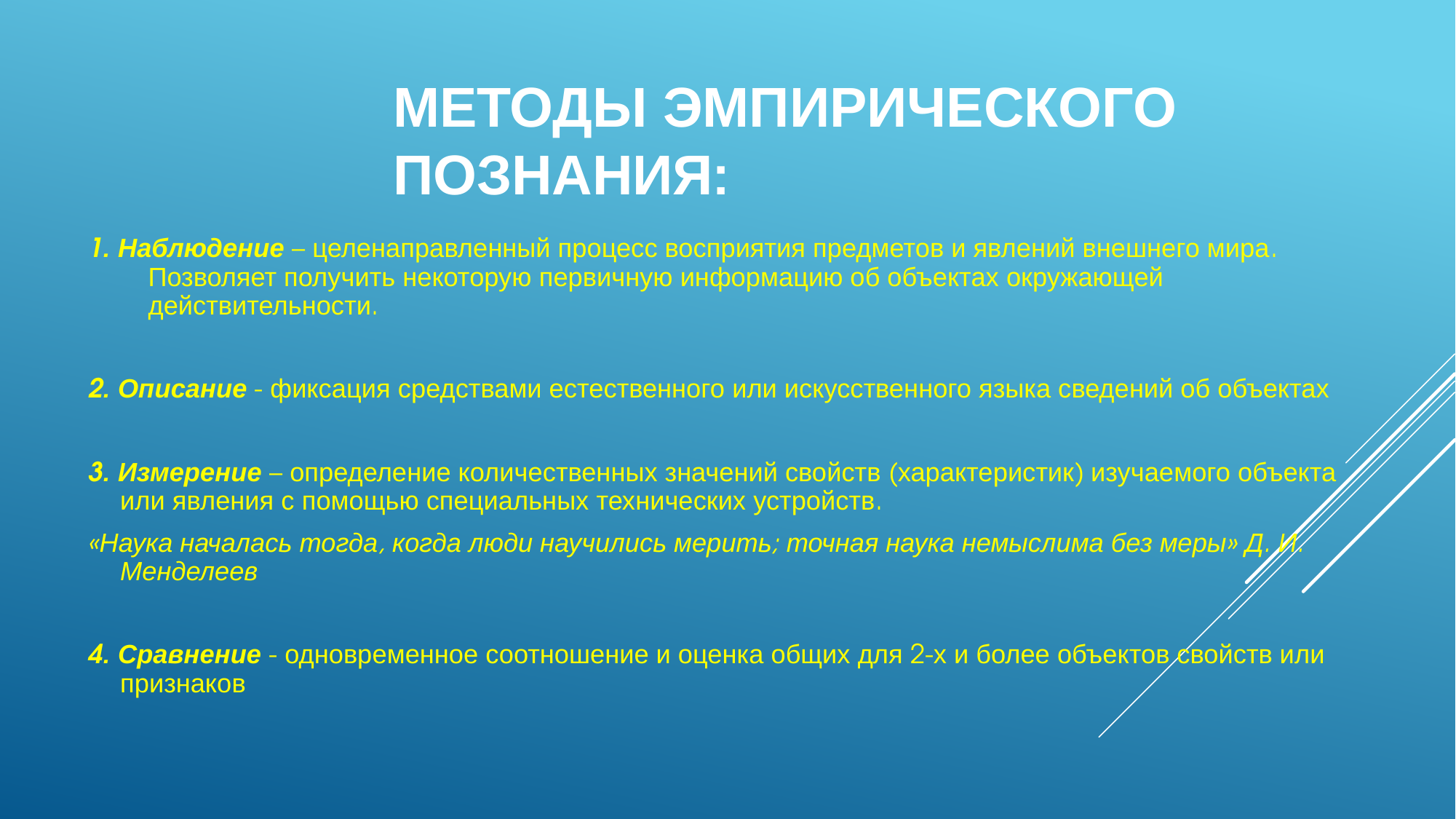

# Методы эмпирического познания:
1. Наблюдение – целенаправленный процесс восприятия предметов и явлений внешнего мира. Позволяет получить некоторую первичную информацию об объектах окружающей действительности.

2. Описание - фиксация средствами естественного или искусственного языка сведений об объектах

3. Измерение – определение количественных значений свойств (характеристик) изучаемого объекта или явления с помощью специальных технических устройств.
«Наука началась тогда, когда люди научились мерить; точная наука немыслима без меры» Д. И. Менделеев

4. Сравнение - одновременное соотношение и оценка общих для 2-х и более объектов свойств или признаков